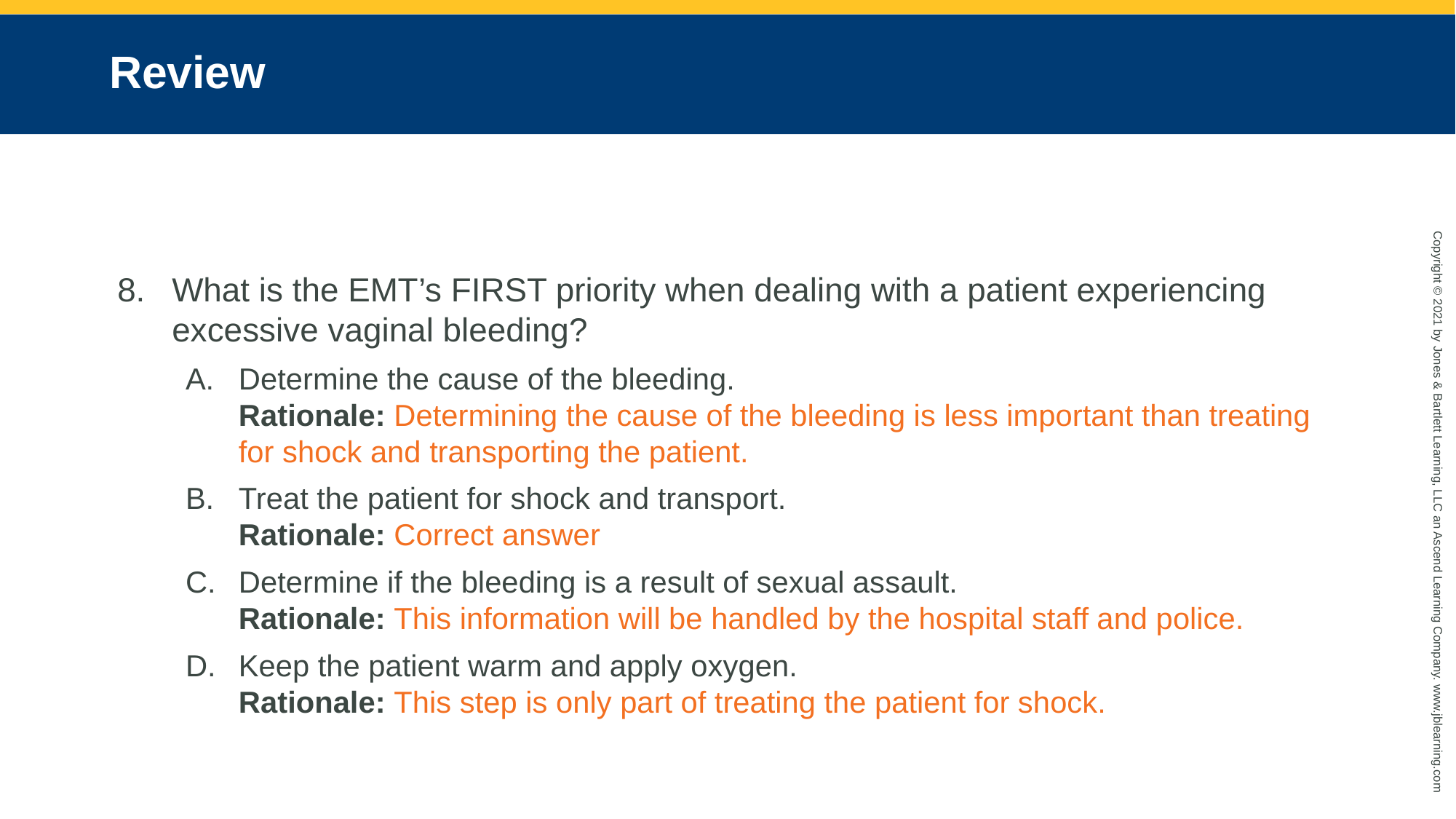

# Review
What is the EMT’s FIRST priority when dealing with a patient experiencing excessive vaginal bleeding?
Determine the cause of the bleeding.
Rationale: Determining the cause of the bleeding is less important than treating for shock and transporting the patient.
Treat the patient for shock and transport.
Rationale: Correct answer
Determine if the bleeding is a result of sexual assault.
Rationale: This information will be handled by the hospital staff and police.
Keep the patient warm and apply oxygen.
Rationale: This step is only part of treating the patient for shock.